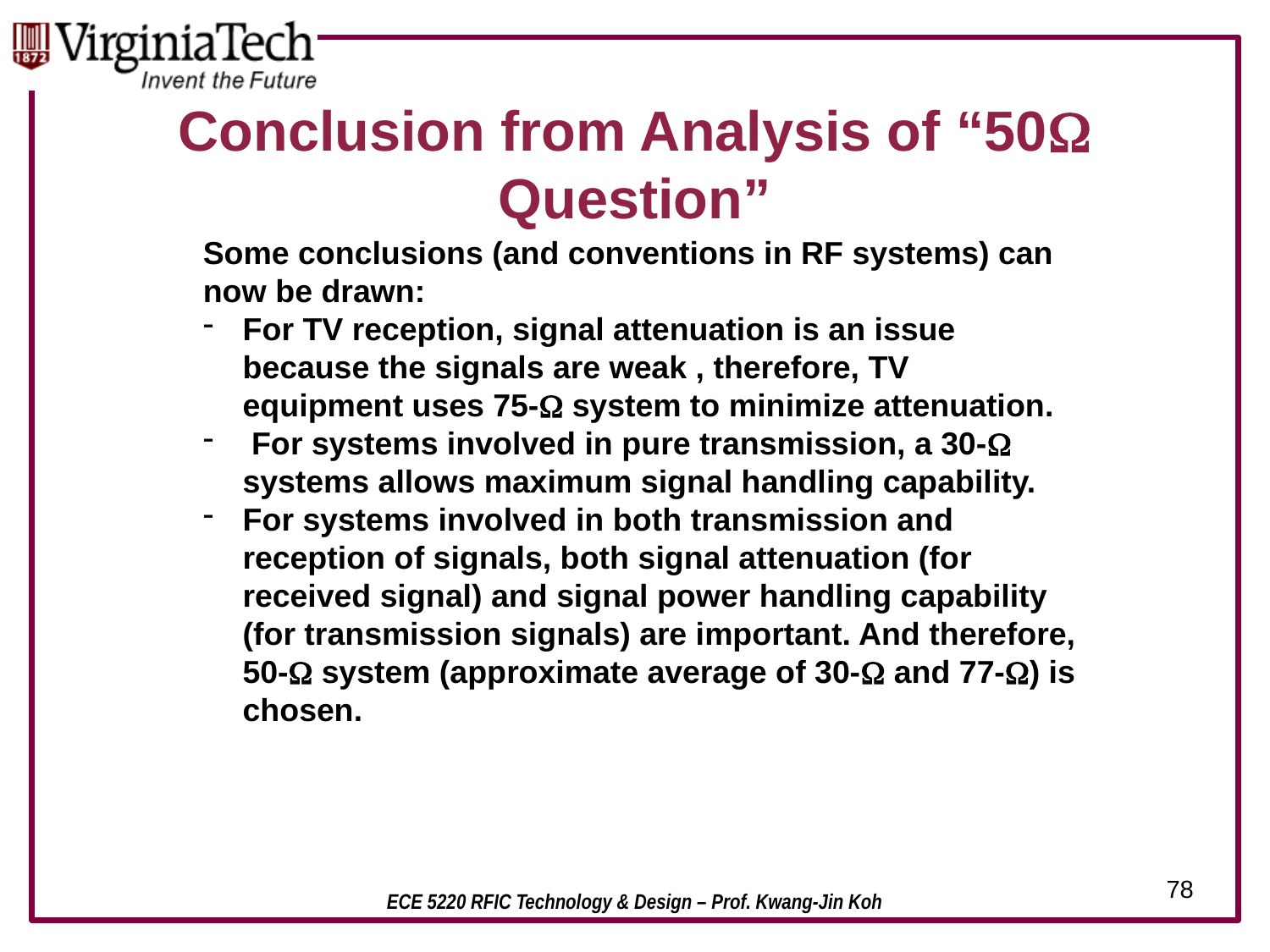

# Conclusion from Analysis of “50Ω Question”
Some conclusions (and conventions in RF systems) can now be drawn:
For TV reception, signal attenuation is an issue because the signals are weak , therefore, TV equipment uses 75-Ω system to minimize attenuation.
 For systems involved in pure transmission, a 30-Ω systems allows maximum signal handling capability.
For systems involved in both transmission and reception of signals, both signal attenuation (for received signal) and signal power handling capability (for transmission signals) are important. And therefore, 50-Ω system (approximate average of 30-Ω and 77-Ω) is chosen.
78